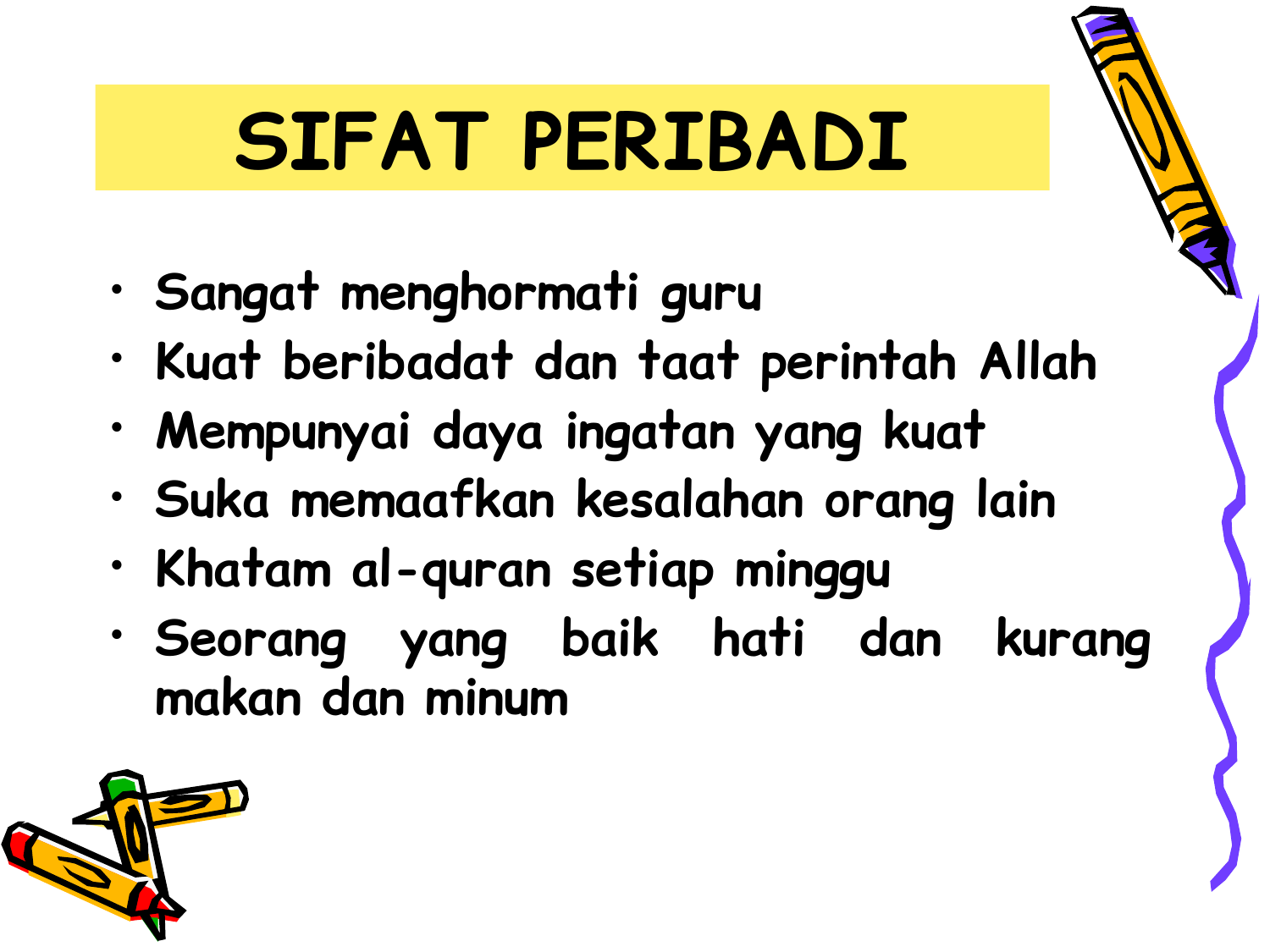

# SIFAT PERIBADI
Sangat menghormati guru
Kuat beribadat dan taat perintah Allah
Mempunyai daya ingatan yang kuat
Suka memaafkan kesalahan orang lain
Khatam al-quran setiap minggu
Seorang yang baik hati dan kurang makan dan minum